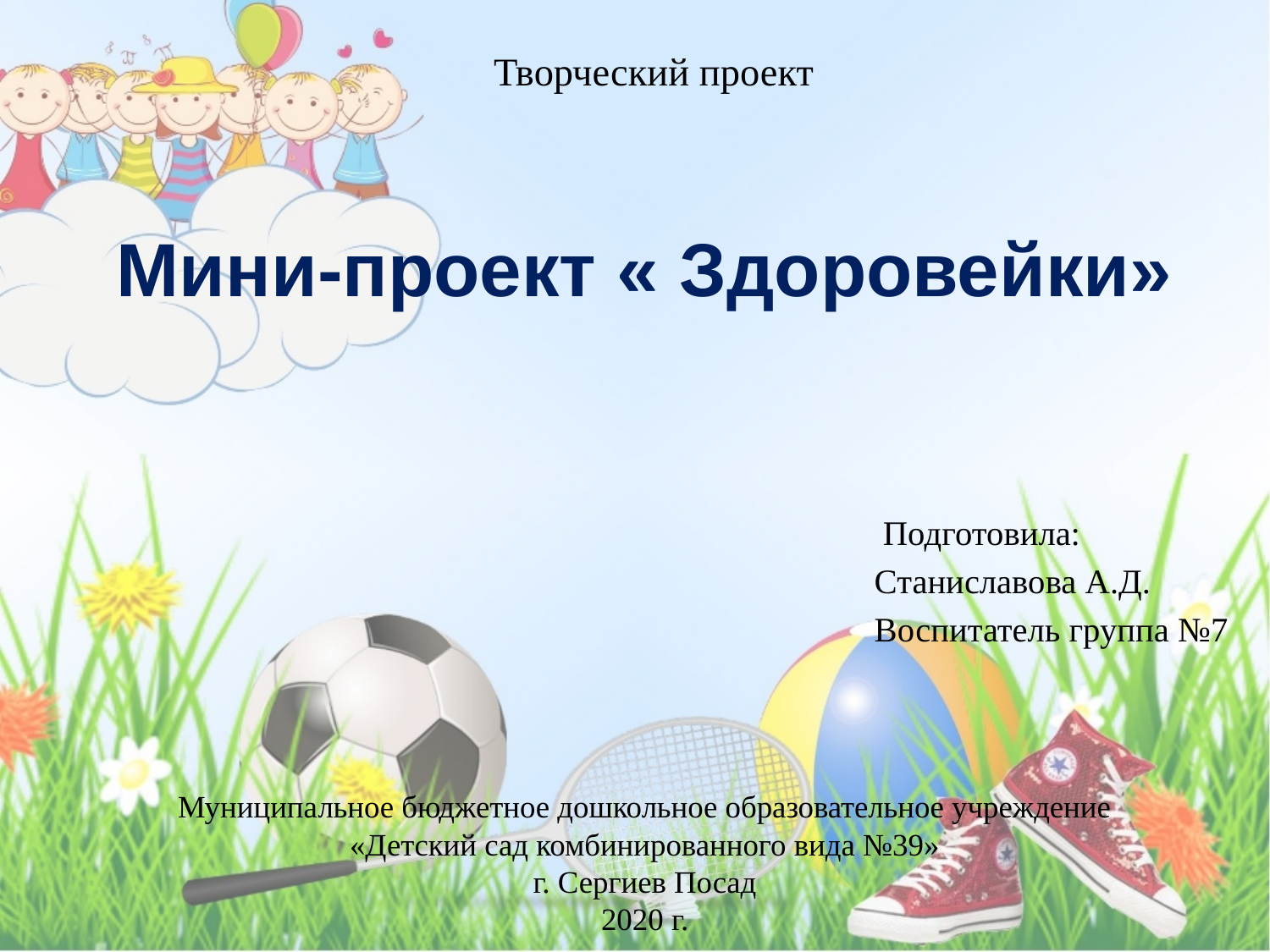

# Творческий проект

Мини-проект « Здоровейки»

                                                                                                  Подготовила:
                                                                                                 Станиславова А.Д.
                                                                                                 Воспитатель группа №7

Муниципальное бюджетное дошкольное образовательное учреждение
«Детский сад комбинированного вида №39»
г. Сергиев Посад
2020 г.